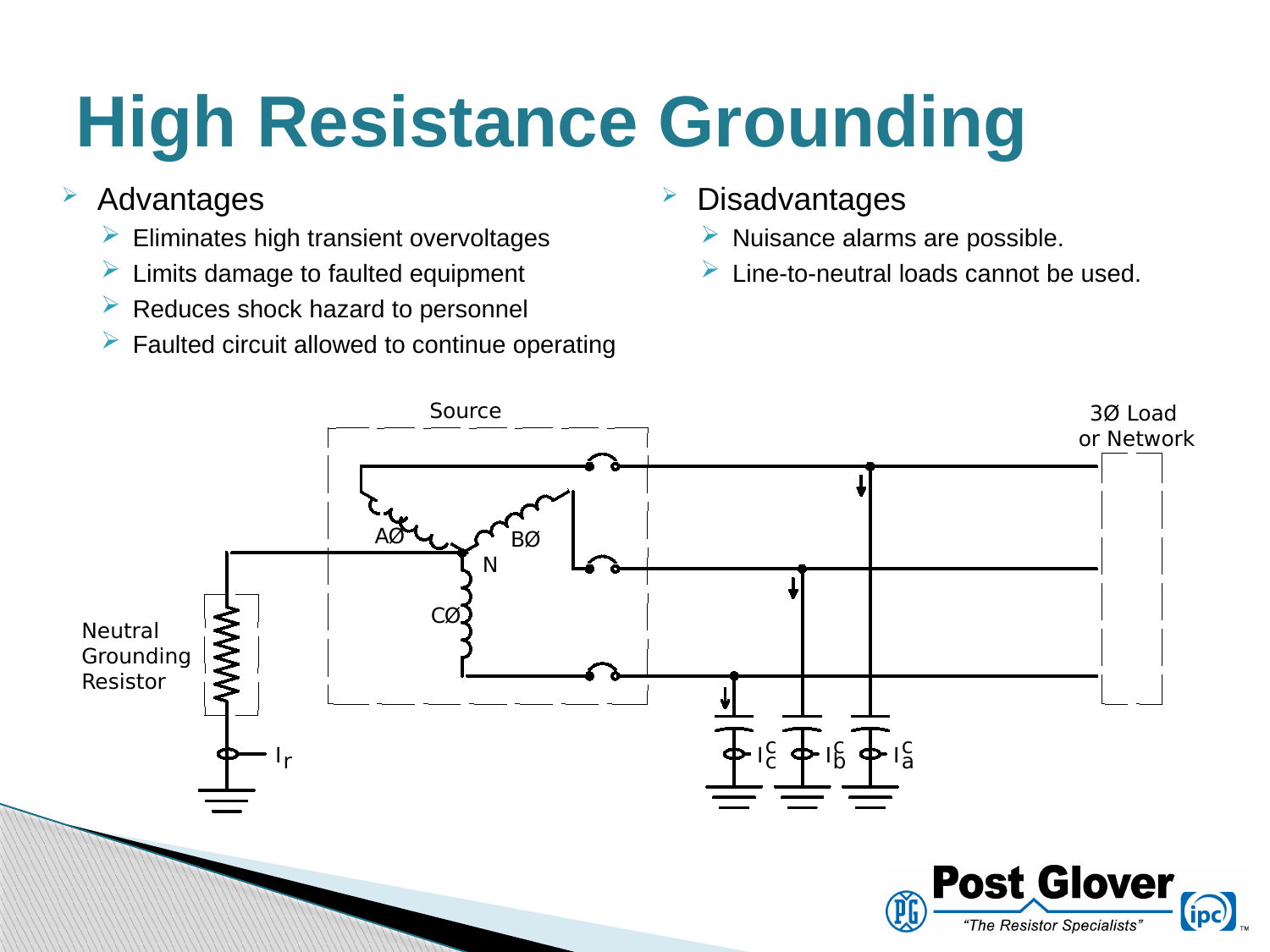

# High Resistance Grounding
Advantages
Eliminates high transient overvoltages
Limits damage to faulted equipment
Reduces shock hazard to personnel
Faulted circuit allowed to continue operating
Disadvantages
Nuisance alarms are possible.
Line-to-neutral loads cannot be used.

Source
3Ø Load
or Network

I
r

A
Ø

B
Ø

N

C
Ø

Neutral
Grounding
Resistor

c
c
c
I
I
I
c
a

b